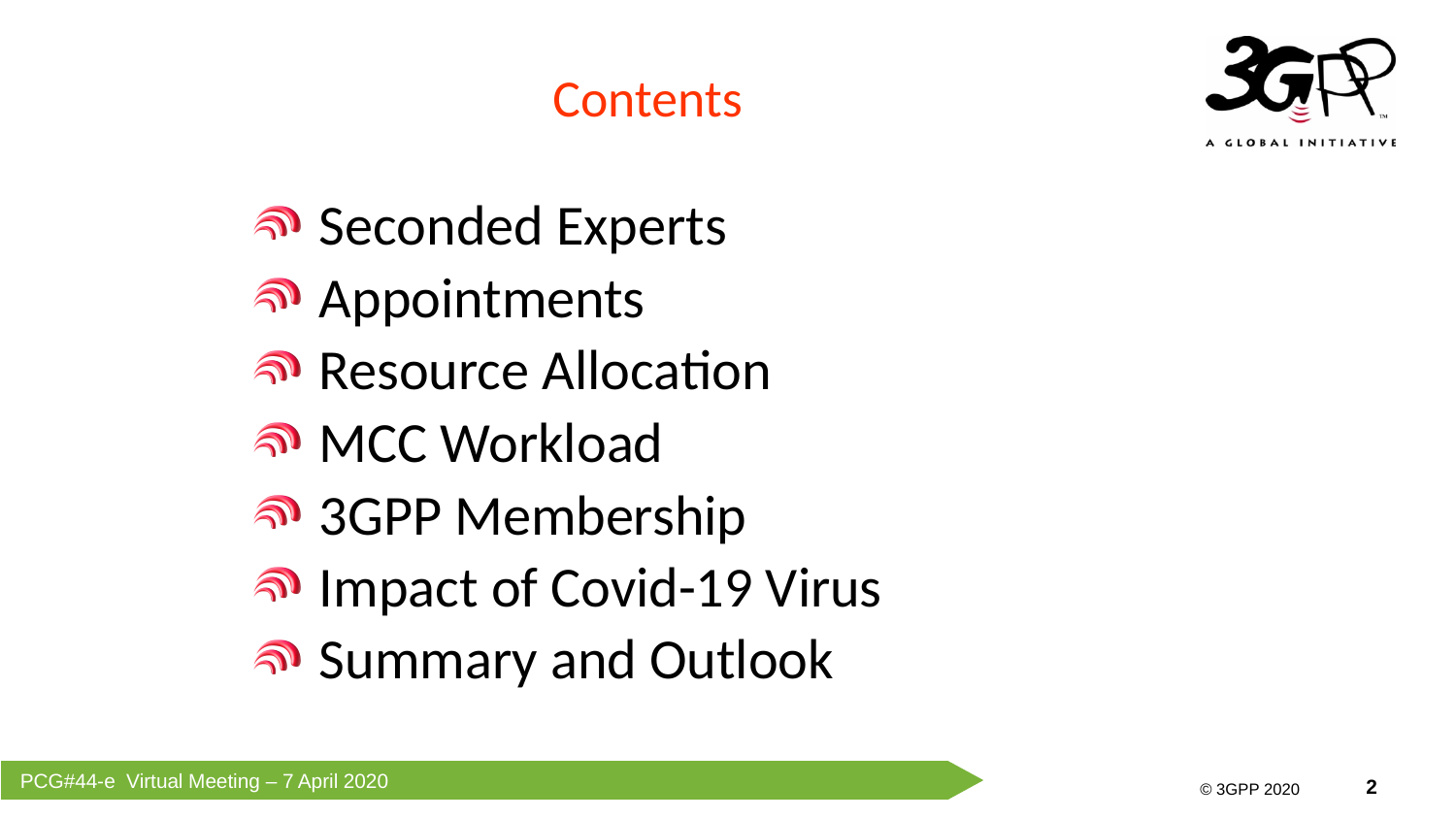

# Contents
 Seconded Experts
 Appointments
 Resource Allocation
 MCC Workload
 3GPP Membership
 Impact of Covid-19 Virus
 Summary and Outlook